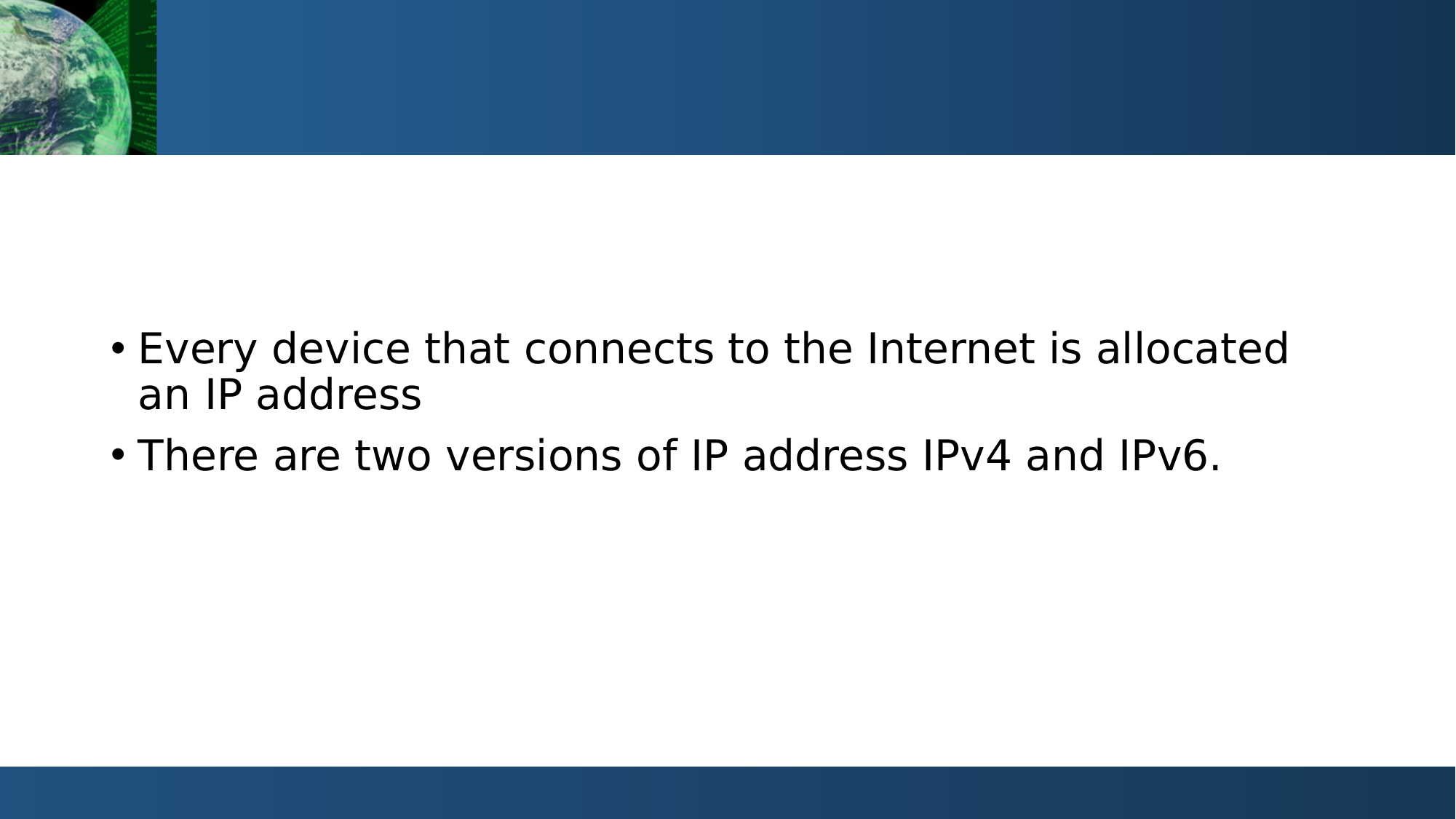

Every device that connects to the Internet is allocated an IP address
There are two versions of IP address IPv4 and IPv6.